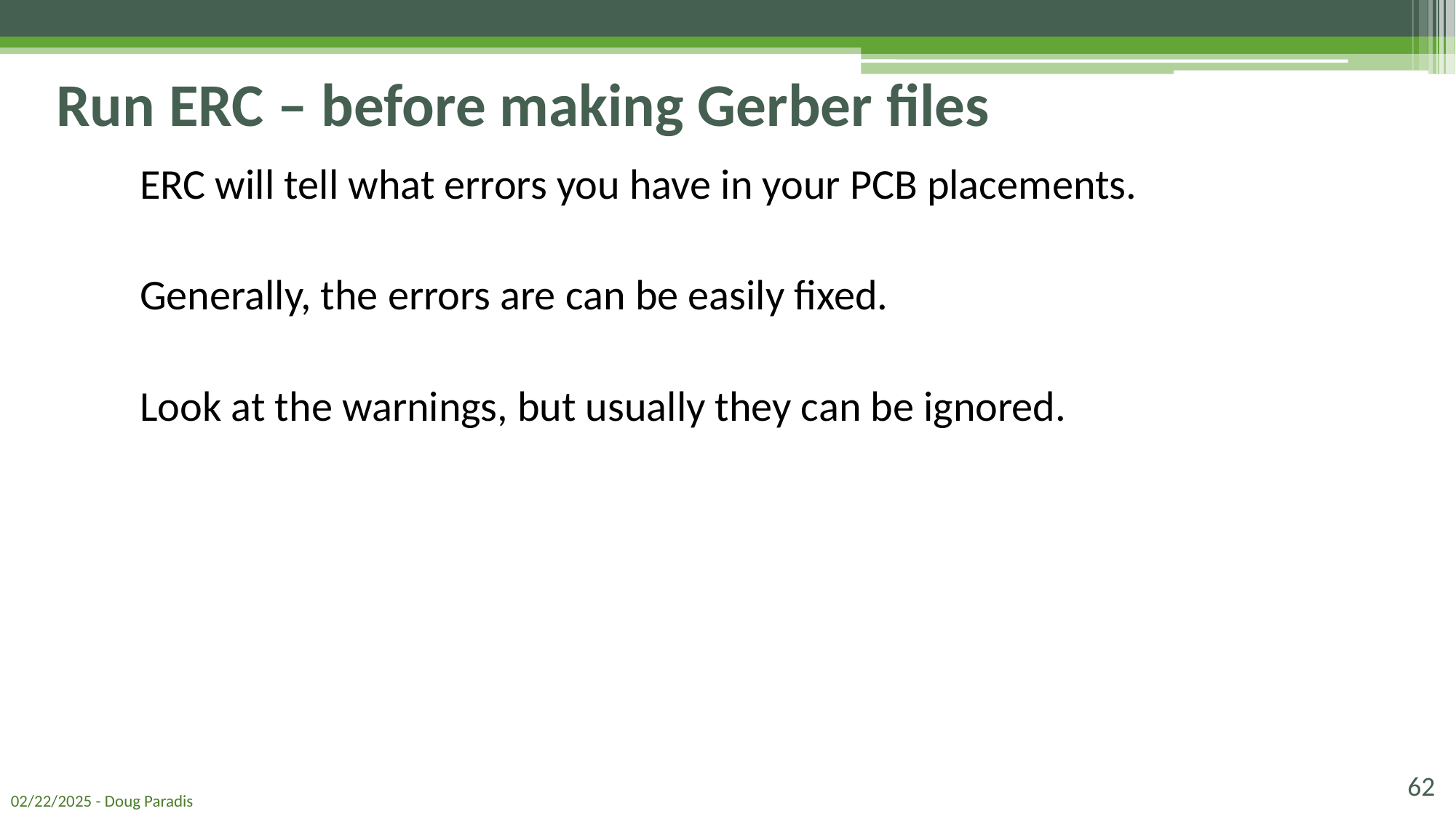

# Run ERC – before making Gerber files
ERC will tell what errors you have in your PCB placements.

Generally, the errors are can be easily fixed.

Look at the warnings, but usually they can be ignored.

62
02/22/2025 - Doug Paradis